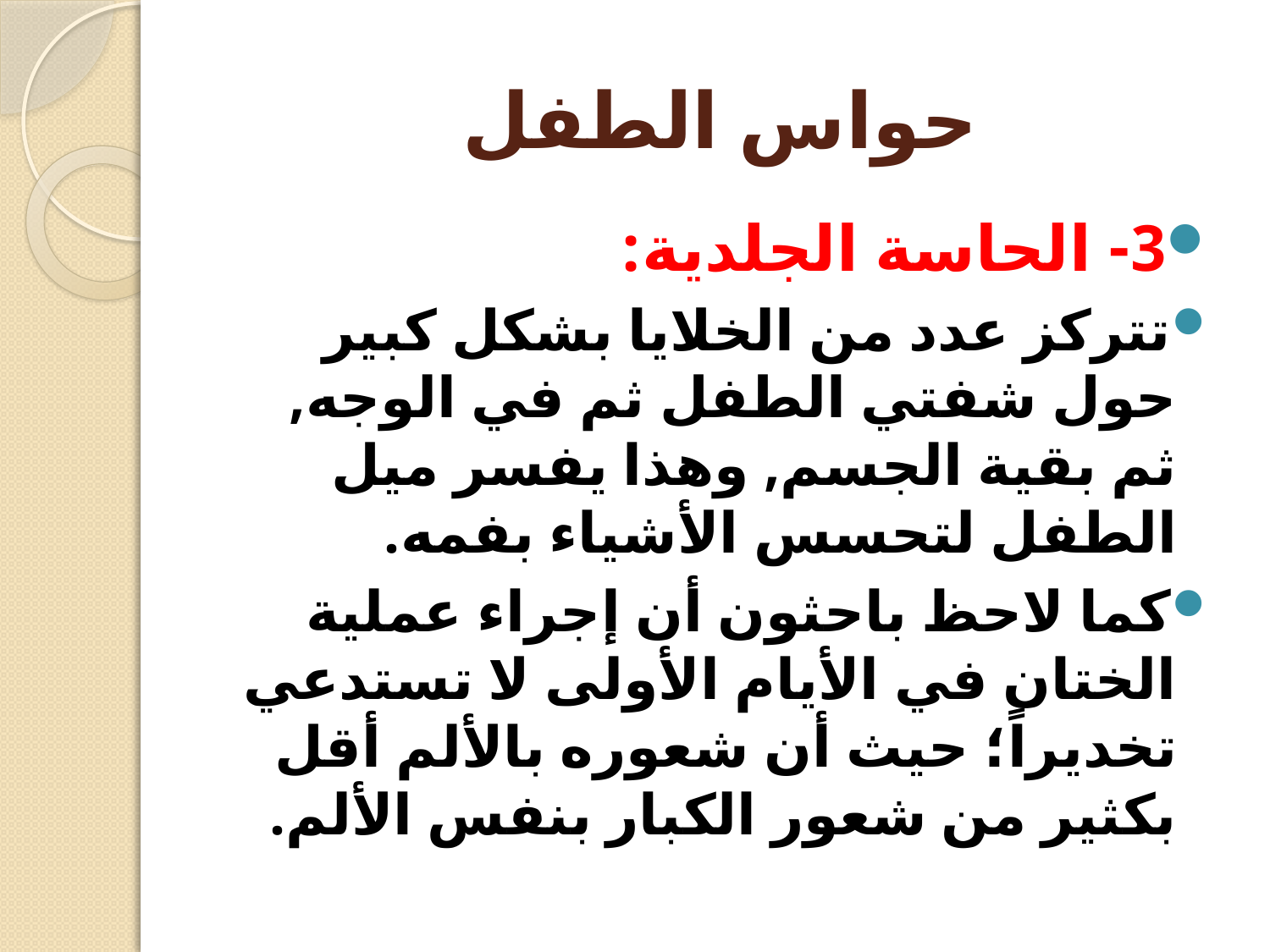

# حواس الطفل
3- الحاسة الجلدية:
تتركز عدد من الخلايا بشكل كبير حول شفتي الطفل ثم في الوجه, ثم بقية الجسم, وهذا يفسر ميل الطفل لتحسس الأشياء بفمه.
كما لاحظ باحثون أن إجراء عملية الختان في الأيام الأولى لا تستدعي تخديراً؛ حيث أن شعوره بالألم أقل بكثير من شعور الكبار بنفس الألم.